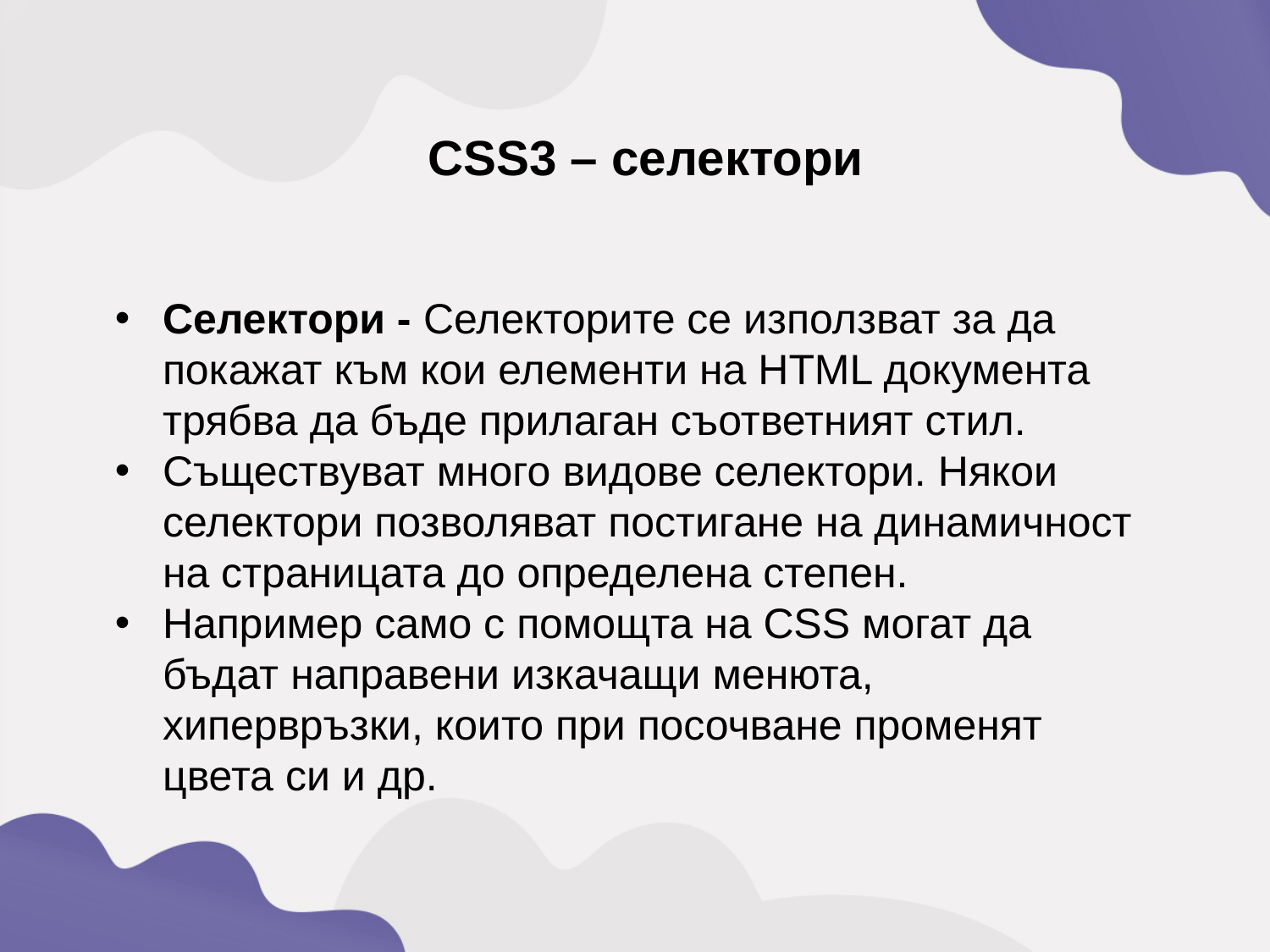

CSS3 – селектори
Селектори - Селекторите се използват за да покажат към кои елементи на HTML документа трябва да бъде прилаган съответният стил.
Съществуват много видове селектори. Някои селектори позволяват постигане на динамичност на страницата до определена степен.
Например само с помощта на CSS могат да бъдат направени изкачащи менюта, хипервръзки, които при посочване променят цвета си и др.